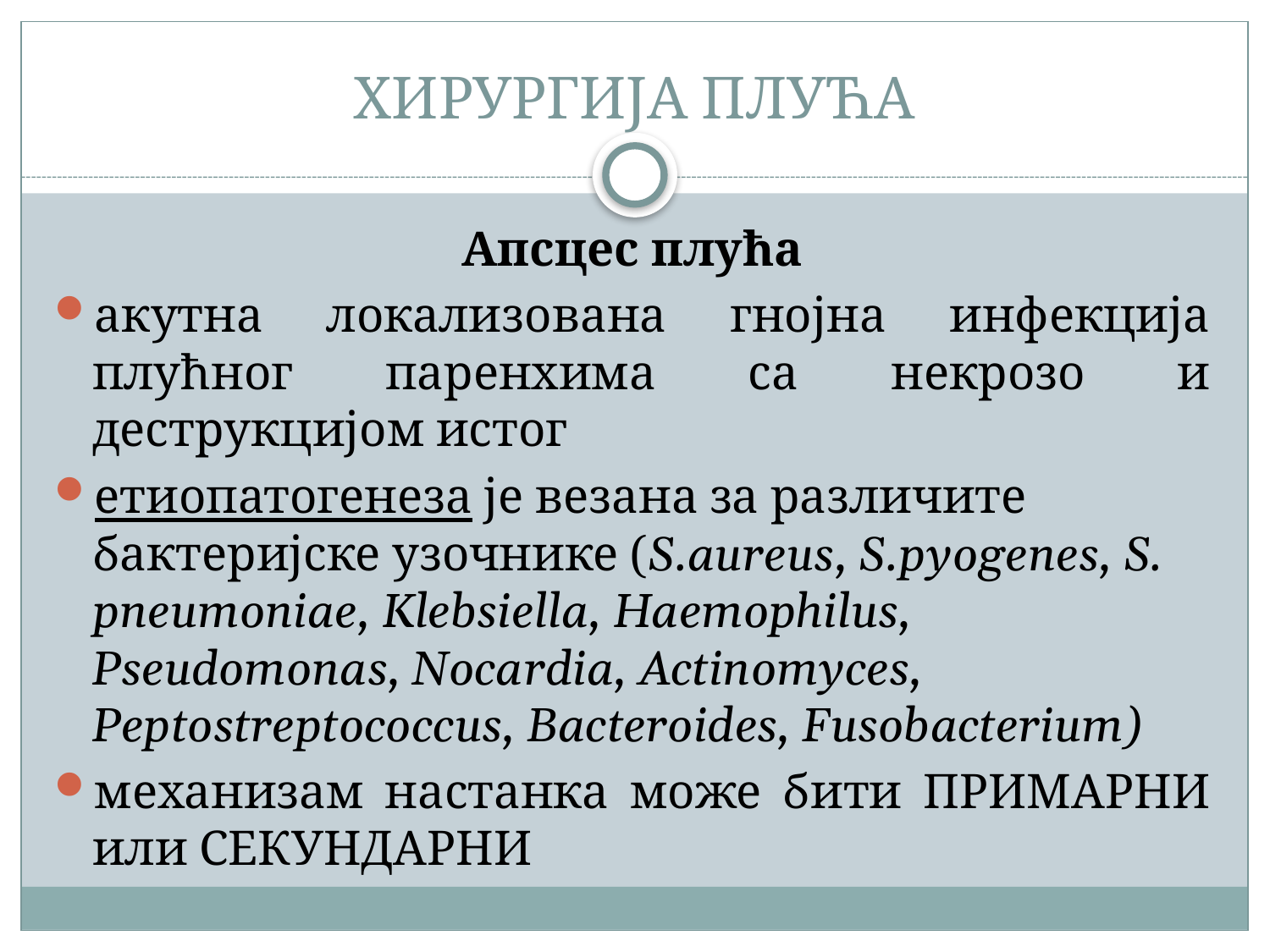

# ХИРУРГИЈА ПЛУЋА
Апсцес плућа
акутна локализована гнојна инфекција плућног паренхима са некрозо и деструкцијом истог
етиопатогенеза је везана за различите бактеријске узочнике (S.aureus, S.pyogenes, S. pneumoniae, Klebsiella, Haemophilus, Pseudomonas, Nocardia, Actinomyces, Peptostreptococcus, Bacteroides, Fusobacterium)
механизам настанка може бити ПРИМАРНИ или СЕКУНДАРНИ